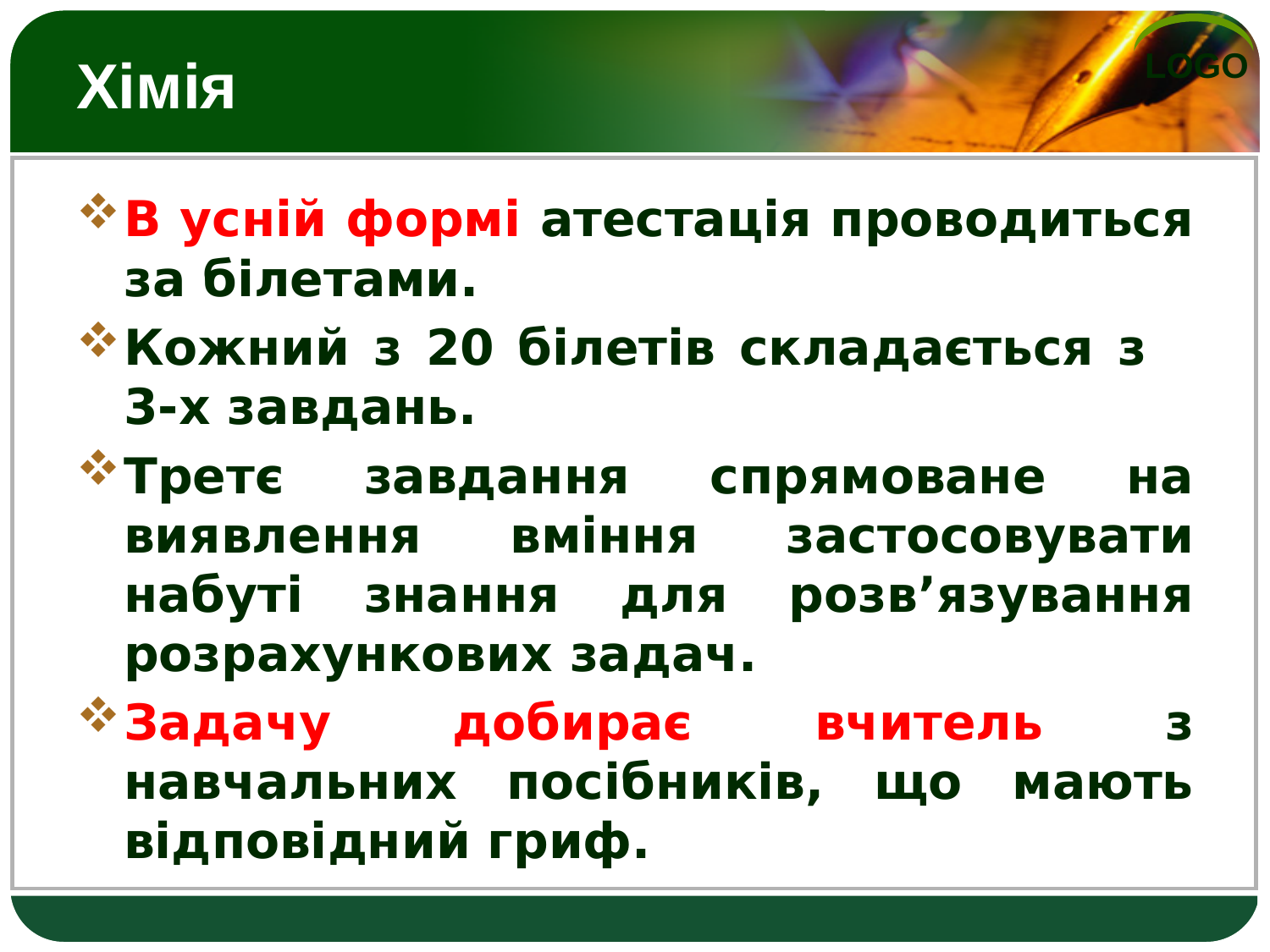

# Хімія
В усній формі атестація проводиться за білетами.
Кожний з 20 білетів складається з   3-х завдань.
Третє завдання спрямоване на виявлення вміння застосовувати набуті знання для розв’язування розрахункових задач.
Задачу добирає вчитель з навчальних посібників, що мають відповідний гриф.